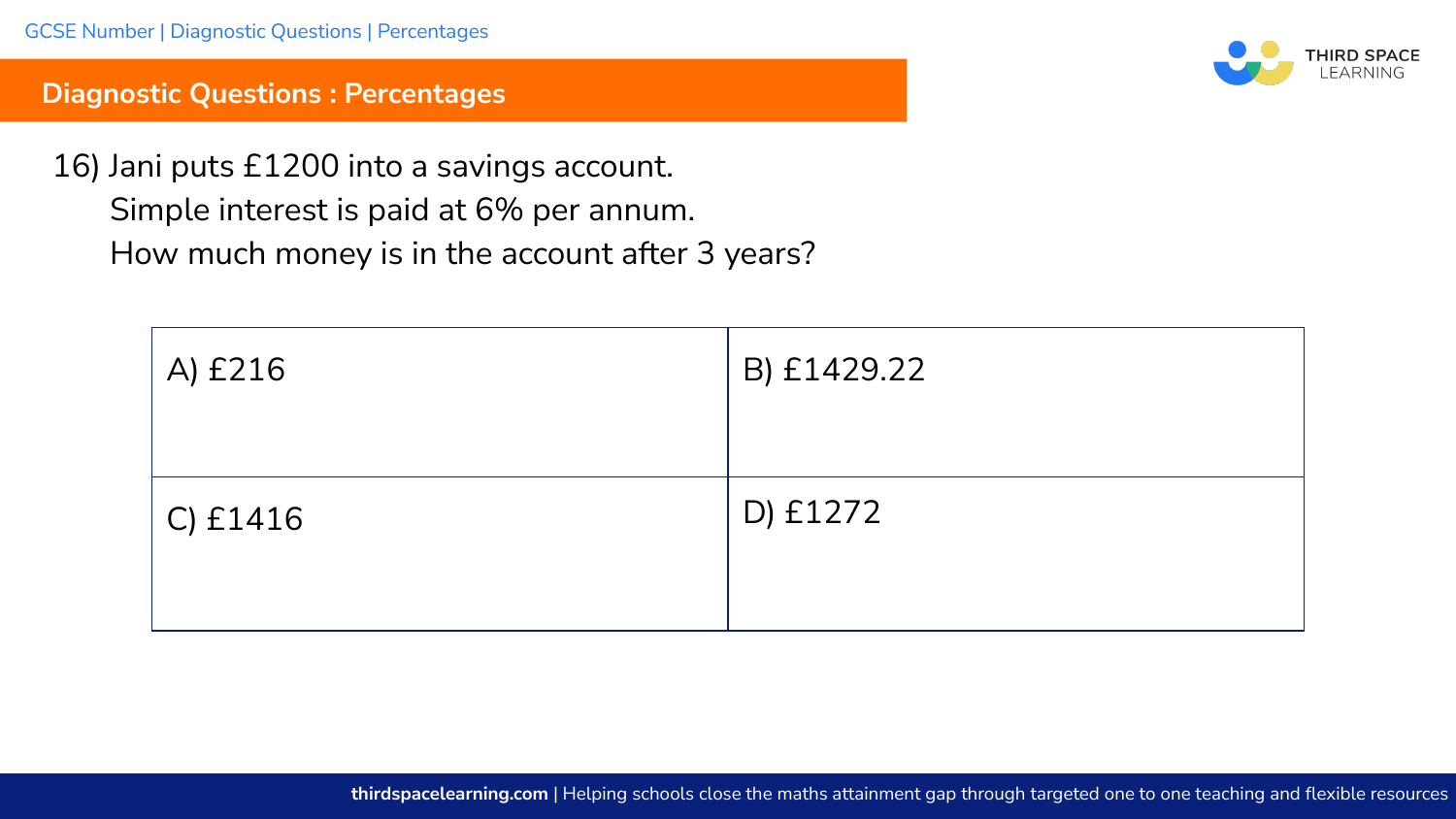

Diagnostic Questions : Percentages
| 16) Jani puts £1200 into a savings account. Simple interest is paid at 6% per annum. How much money is in the account after 3 years? |
| --- |
| A) £216 | B) £1429.22 |
| --- | --- |
| C) £1416 | D) £1272 |